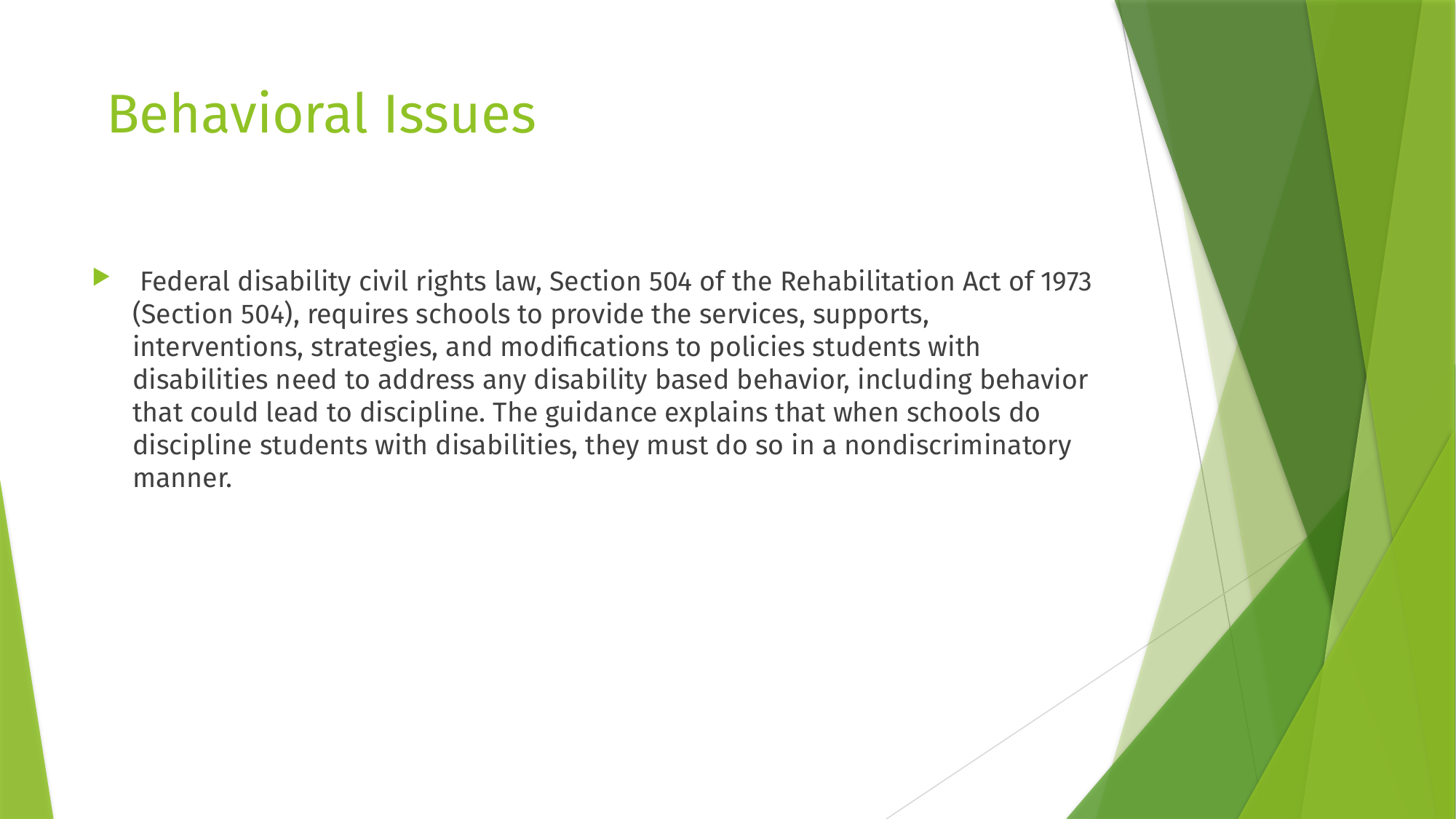

# Behavioral Issues
 Federal disability civil rights law, Section 504 of the Rehabilitation Act of 1973 (Section 504), requires schools to provide the services, supports, interventions, strategies, and modifications to policies students with disabilities need to address any disability based behavior, including behavior that could lead to discipline. The guidance explains that when schools do discipline students with disabilities, they must do so in a nondiscriminatory manner.